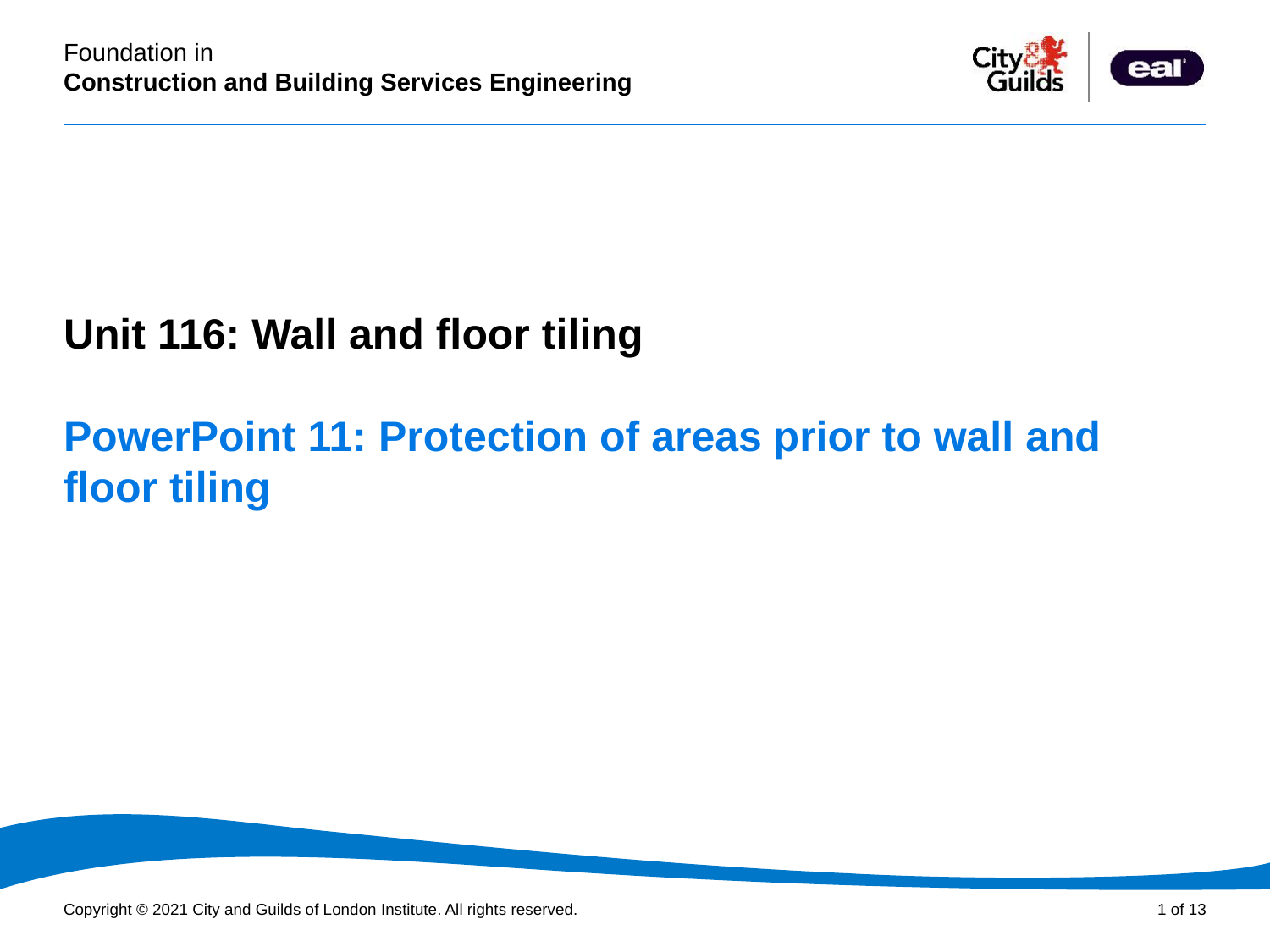

PowerPoint presentation
Unit 116: Wall and floor tiling
# PowerPoint 11: Protection of areas prior to wall and floor tiling